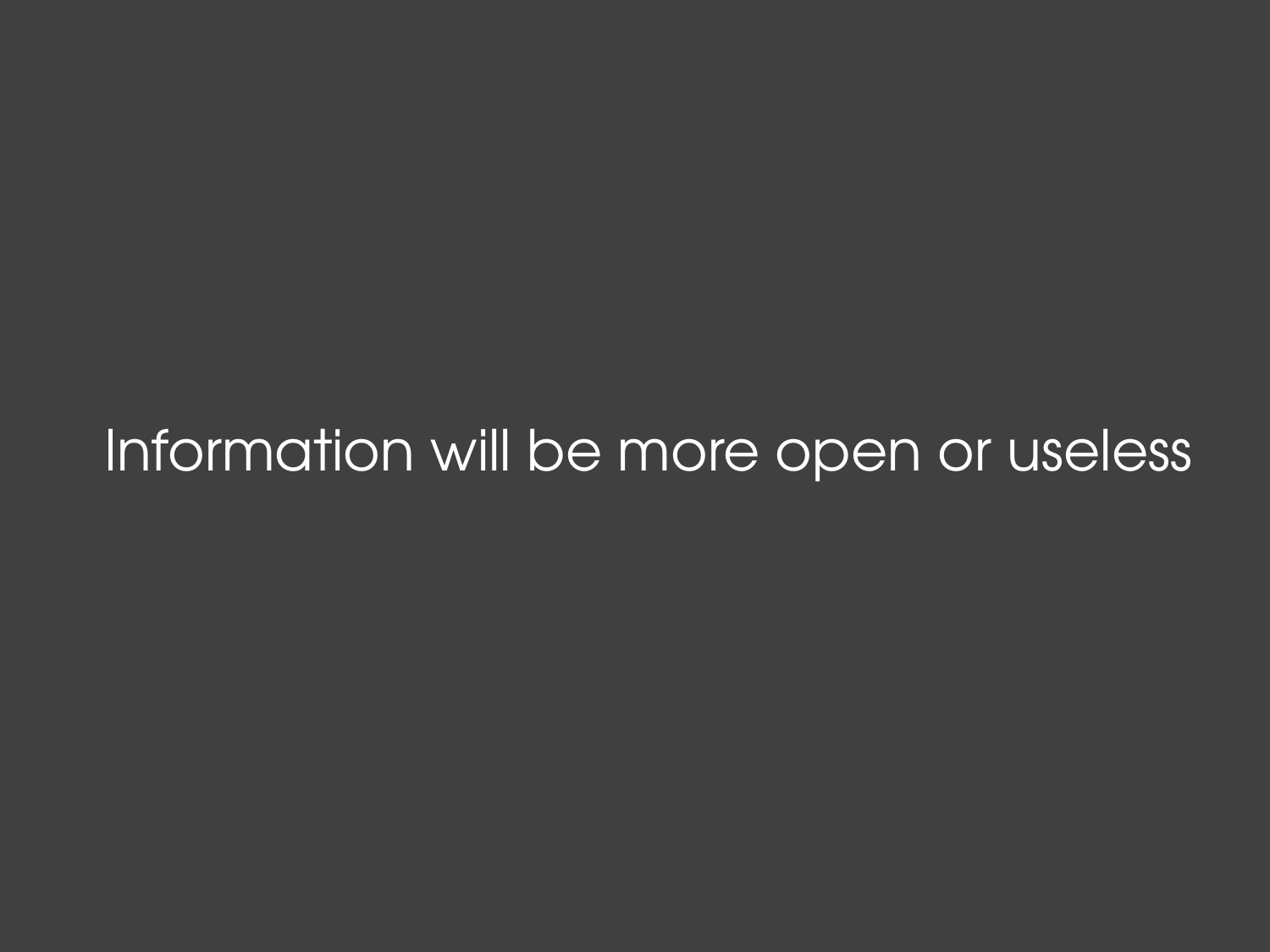

Information will be more open or useless